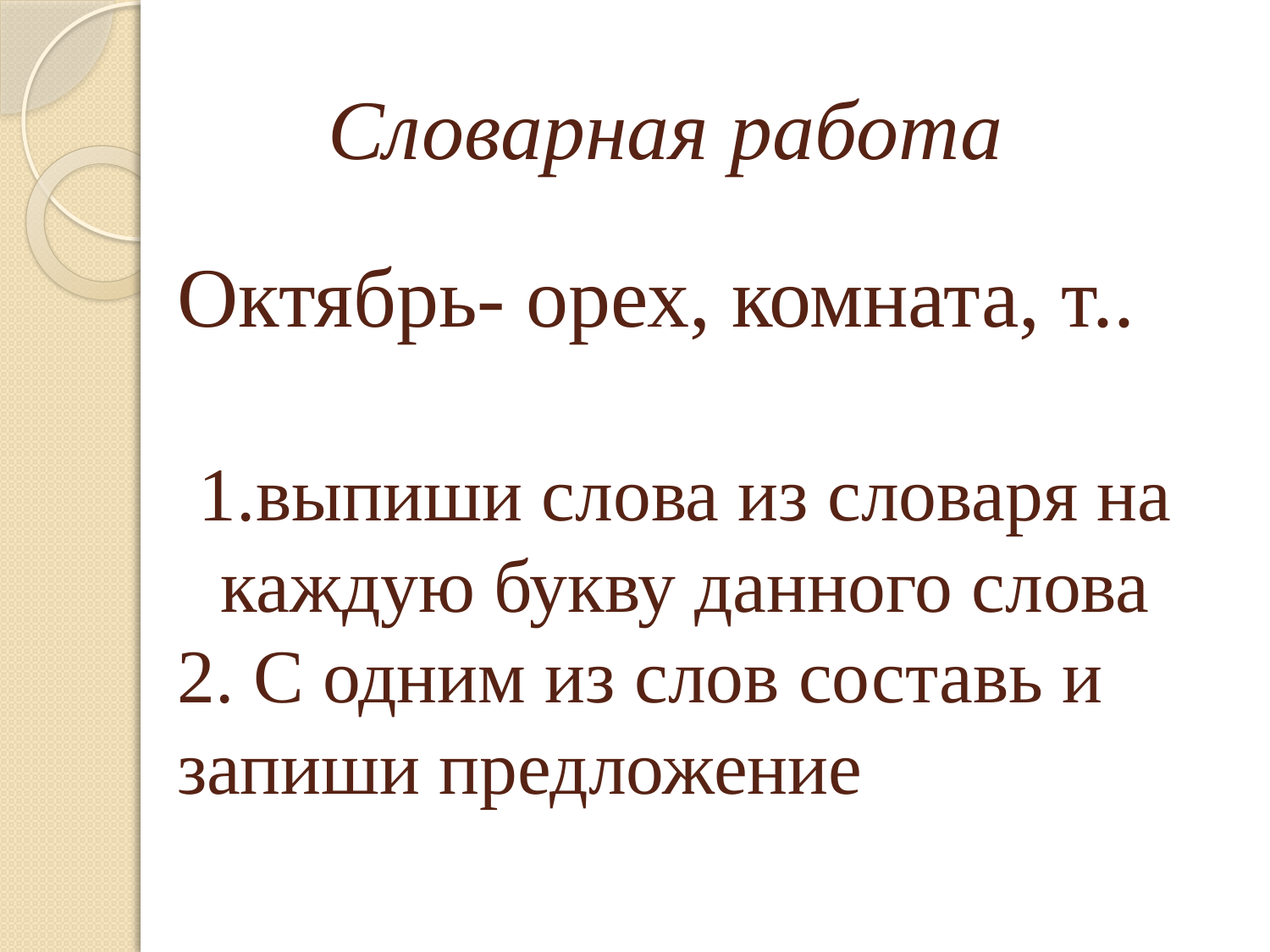

# Словарная работа
Октябрь- орех, комната, т..

1.выпиши слова из словаря на каждую букву данного слова
2. С одним из слов составь и запиши предложение